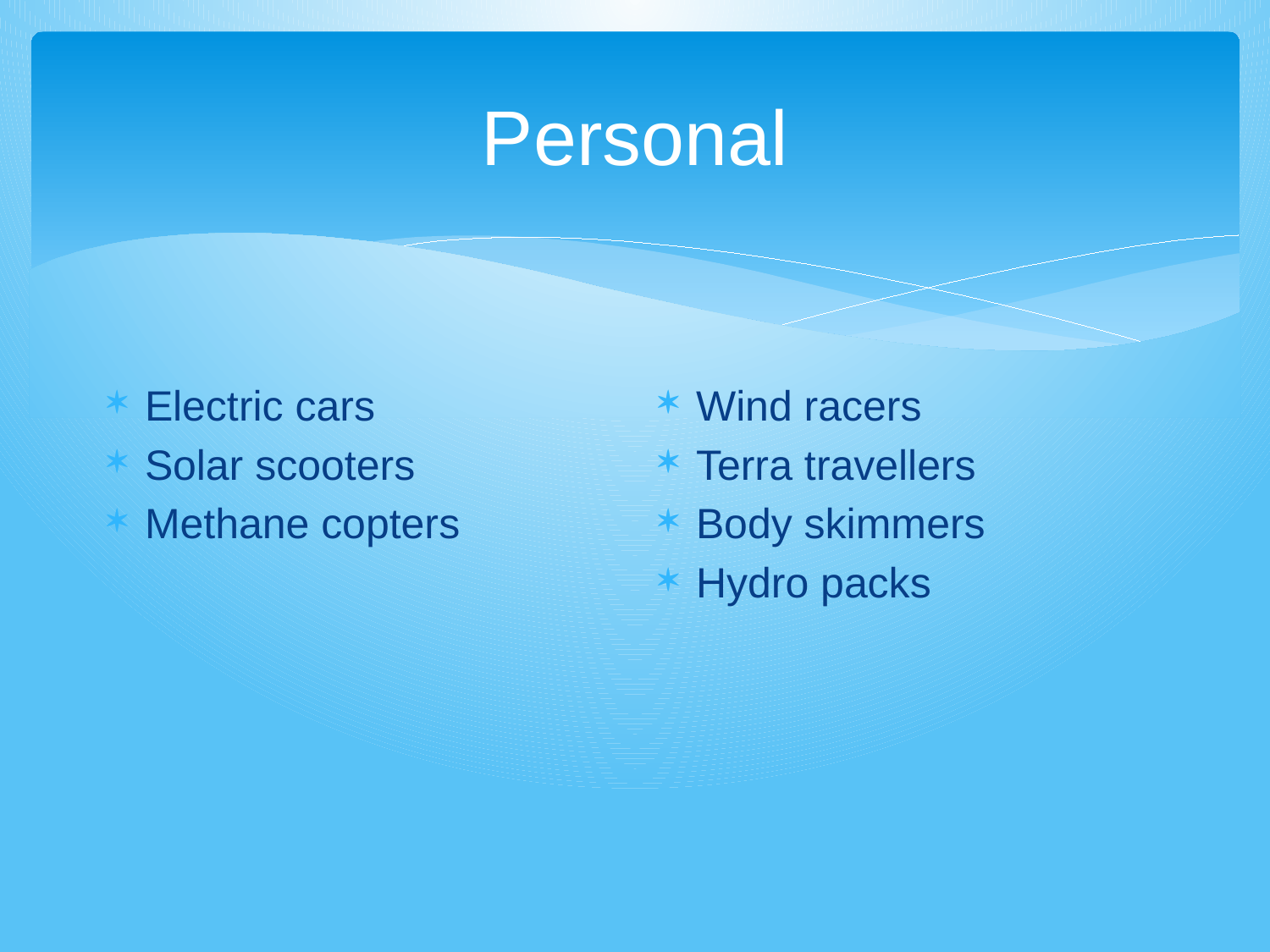

# Personal
Electric cars
Solar scooters
Methane copters
Wind racers
Terra travellers
Body skimmers
Hydro packs